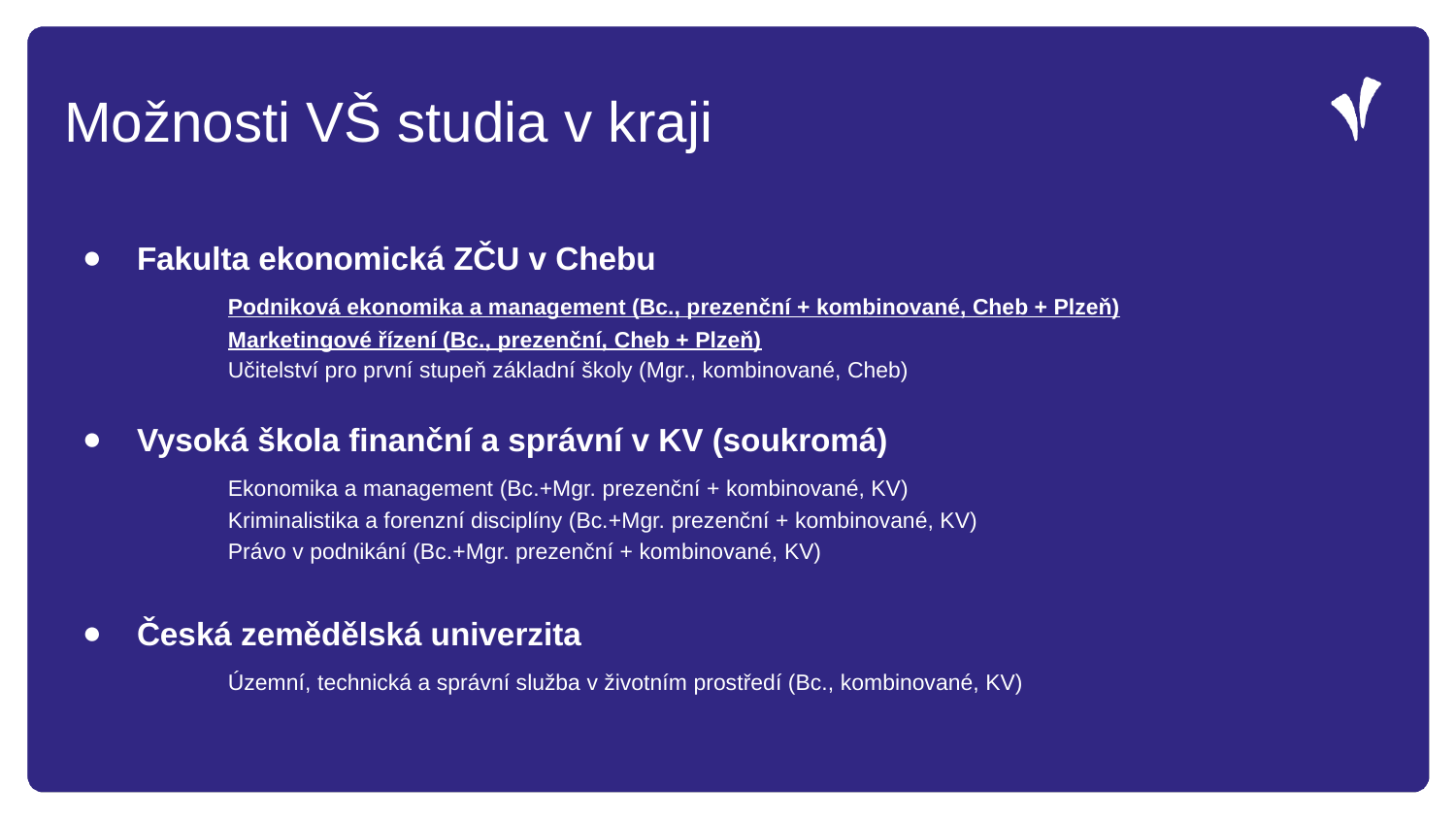

Možnosti VŠ studia v kraji
Fakulta ekonomická ZČU v Chebu
	Podniková ekonomika a management (Bc., prezenční + kombinované, Cheb + Plzeň)
	Marketingové řízení (Bc., prezenční, Cheb + Plzeň)
	Učitelství pro první stupeň základní školy (Mgr., kombinované, Cheb)

Vysoká škola finanční a správní v KV (soukromá)
	Ekonomika a management (Bc.+Mgr. prezenční + kombinované, KV)
	Kriminalistika a forenzní disciplíny (Bc.+Mgr. prezenční + kombinované, KV)
	Právo v podnikání (Bc.+Mgr. prezenční + kombinované, KV)

Česká zemědělská univerzita
	Územní, technická a správní služba v životním prostředí (Bc., kombinované, KV)